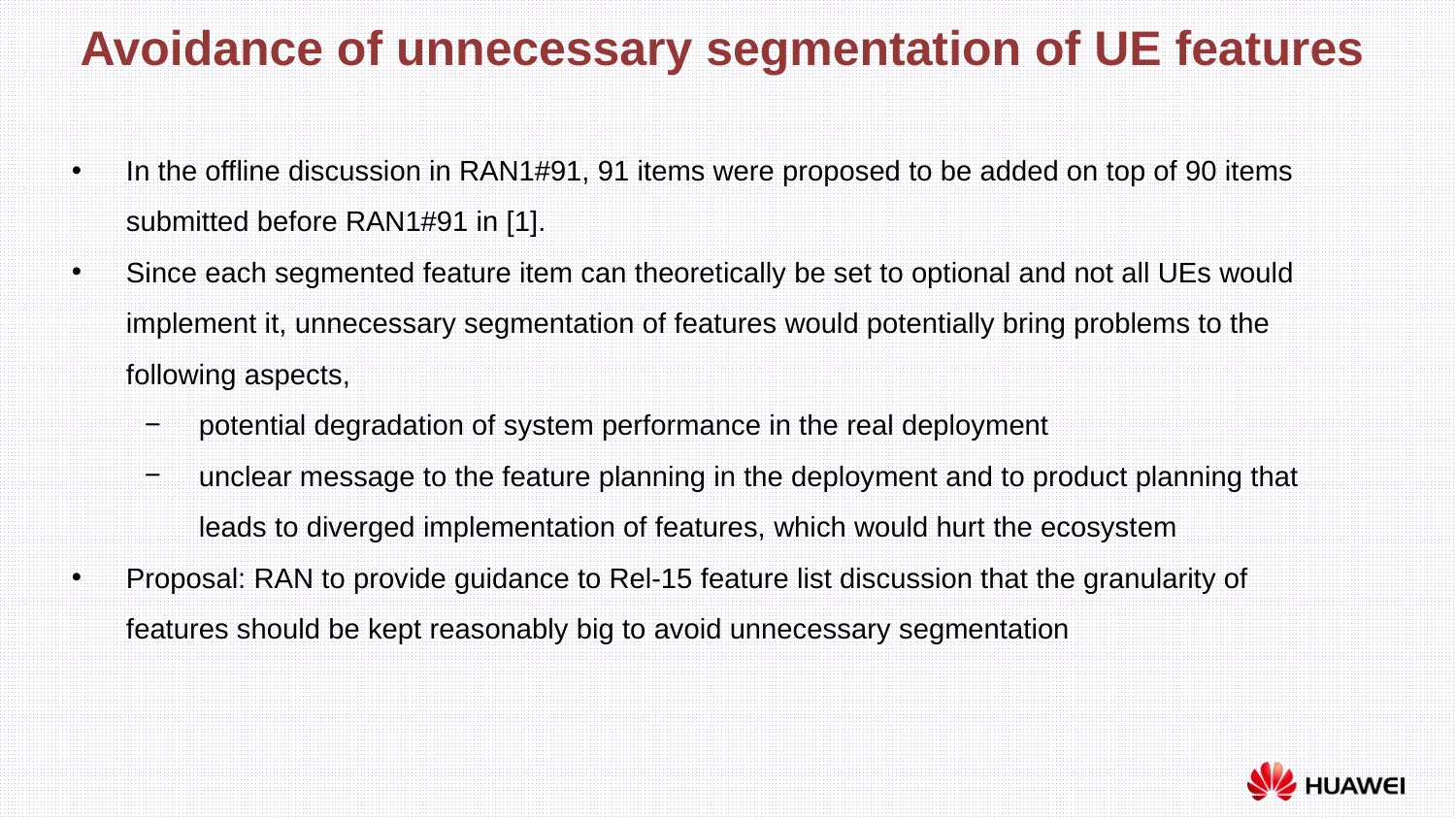

Avoidance of unnecessary segmentation of UE features

In the offline discussion in RAN1#91, 91 items were proposed to be added on top of 90 items submitted before RAN1#91 in [1].
Since each segmented feature item can theoretically be set to optional and not all UEs would implement it, unnecessary segmentation of features would potentially bring problems to the following aspects,
potential degradation of system performance in the real deployment
unclear message to the feature planning in the deployment and to product planning that leads to diverged implementation of features, which would hurt the ecosystem
Proposal: RAN to provide guidance to Rel-15 feature list discussion that the granularity of features should be kept reasonably big to avoid unnecessary segmentation